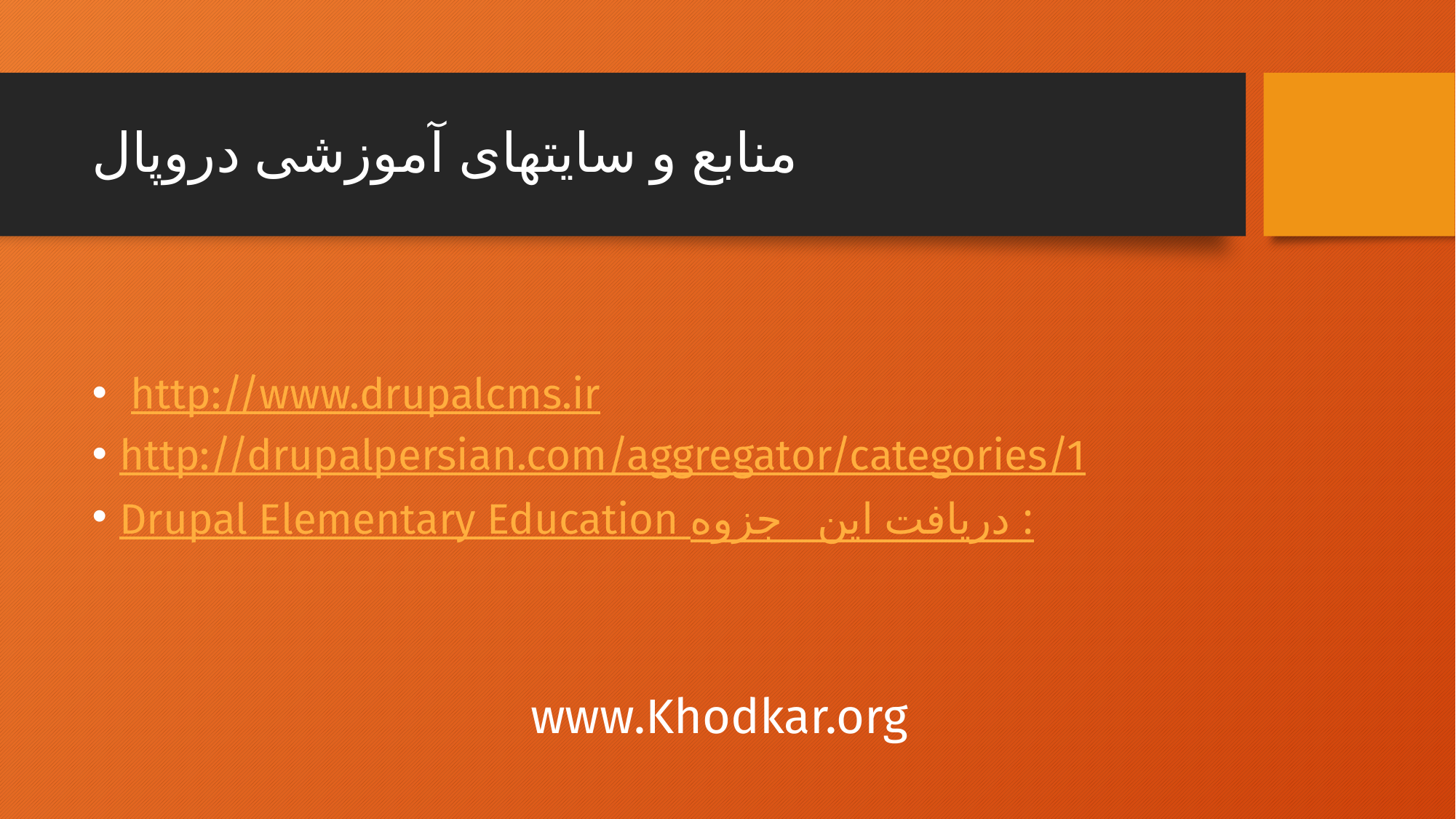

# منابع و سایتهای آموزشی دروپال
 http://www.drupalcms.ir
http://drupalpersian.com/aggregator/categories/1
Drupal Elementary Education دریافت این جزوه :
www.Khodkar.org